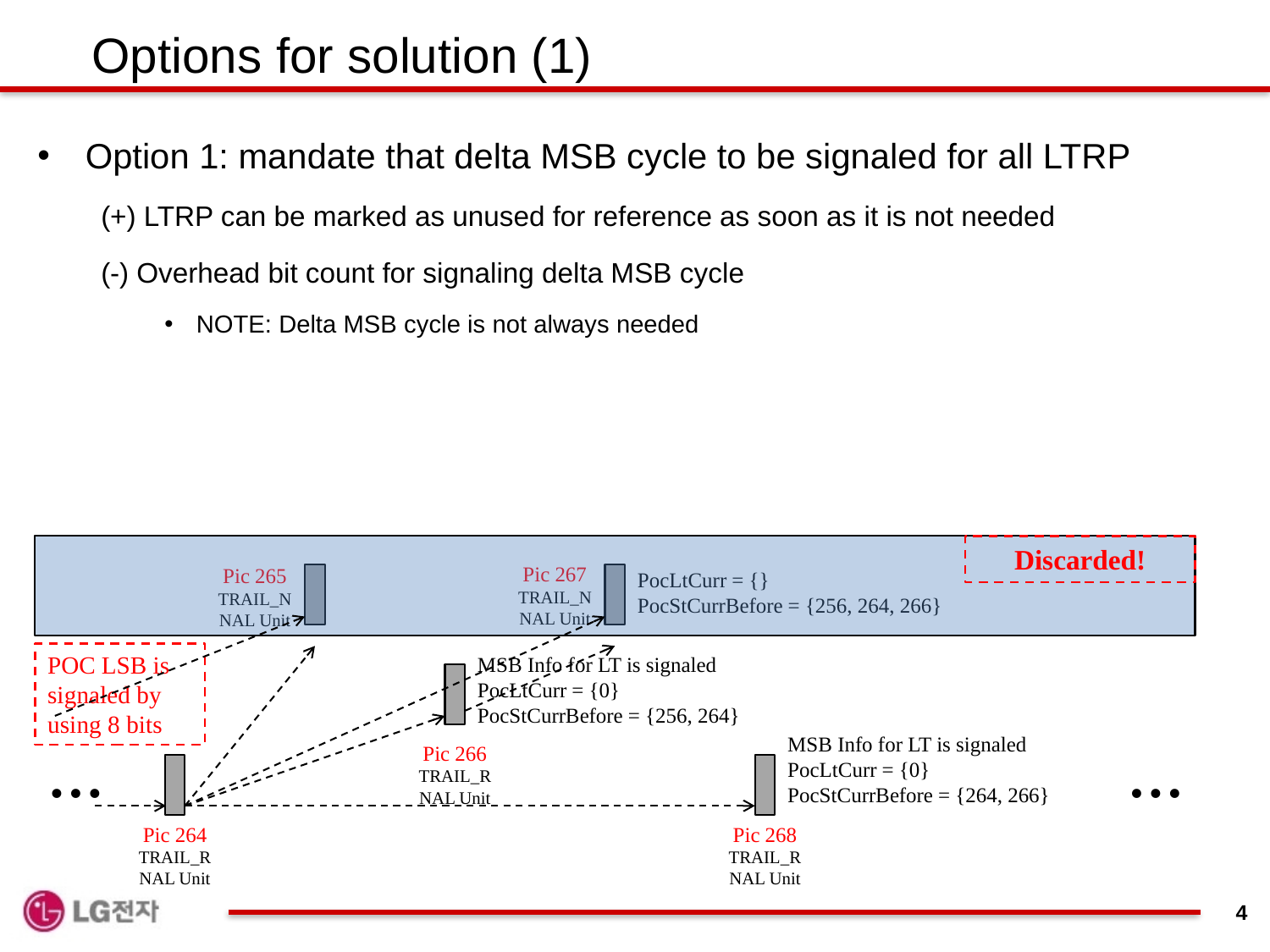

# Options for solution (1)
Option 1: mandate that delta MSB cycle to be signaled for all LTRP
(+) LTRP can be marked as unused for reference as soon as it is not needed
(-) Overhead bit count for signaling delta MSB cycle
NOTE: Delta MSB cycle is not always needed

Discarded!
Pic 267
TRAIL_N NAL Unit
Pic 265
TRAIL_N NAL Unit
PocLtCurr = {}
PocStCurrBefore = {256, 264, 266}

POC LSB is signaled by using 8 bits
MSB Info for LT is signaled
PocLtCurr = {0}
PocStCurrBefore = {256, 264}

MSB Info for LT is signaled
PocLtCurr = {0}
PocStCurrBefore = {264, 266}
Pic 266
TRAIL_R NAL Unit
…
…

Pic 264
TRAIL_R NAL Unit
Pic 268
TRAIL_R NAL Unit
4